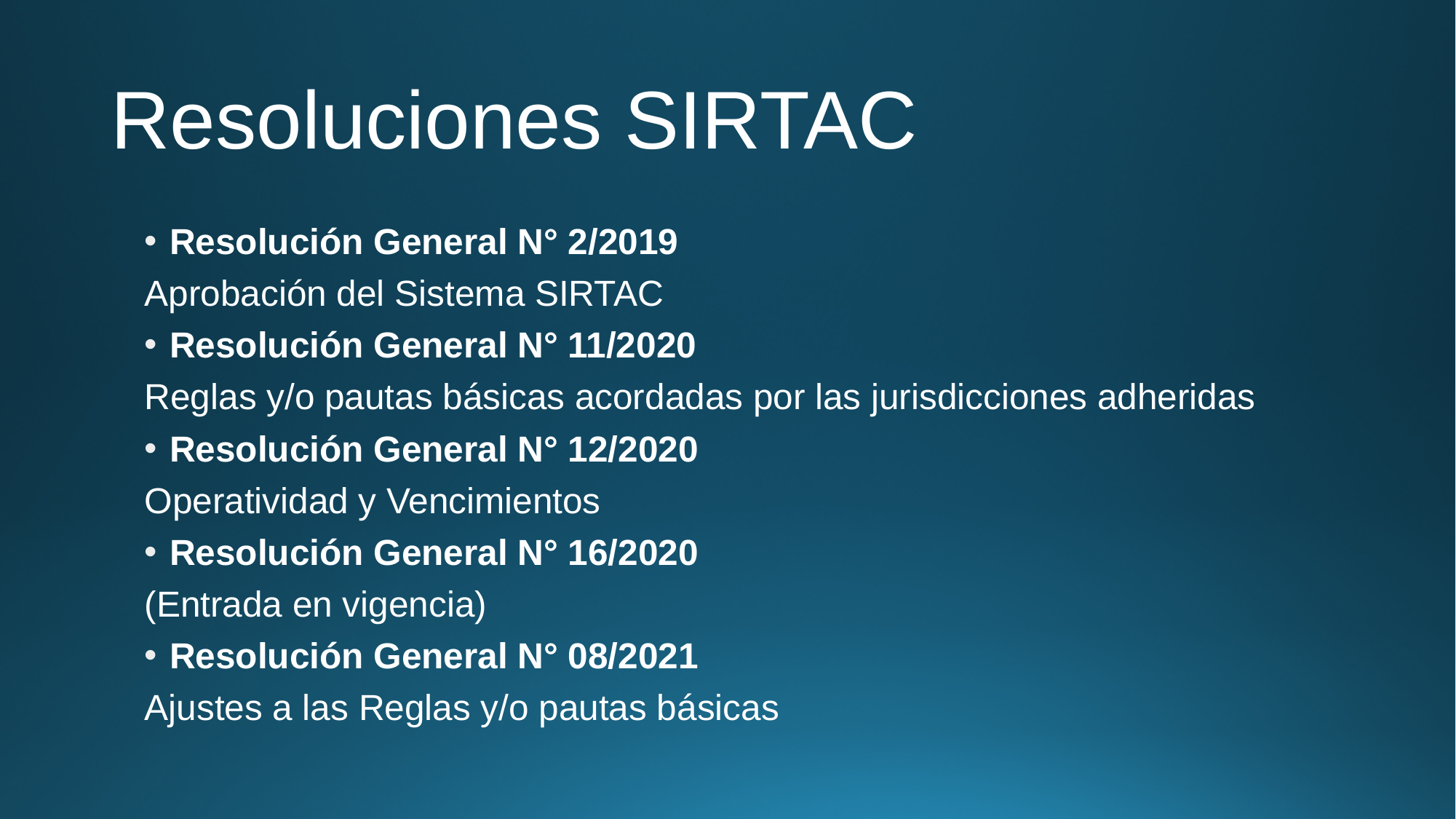

# Resoluciones SIRTAC
Resolución General N° 2/2019
Aprobación del Sistema SIRTAC
Resolución General N° 11/2020
Reglas y/o pautas básicas acordadas por las jurisdicciones adheridas
Resolución General N° 12/2020
Operatividad y Vencimientos
Resolución General N° 16/2020
(Entrada en vigencia)
Resolución General N° 08/2021
Ajustes a las Reglas y/o pautas básicas